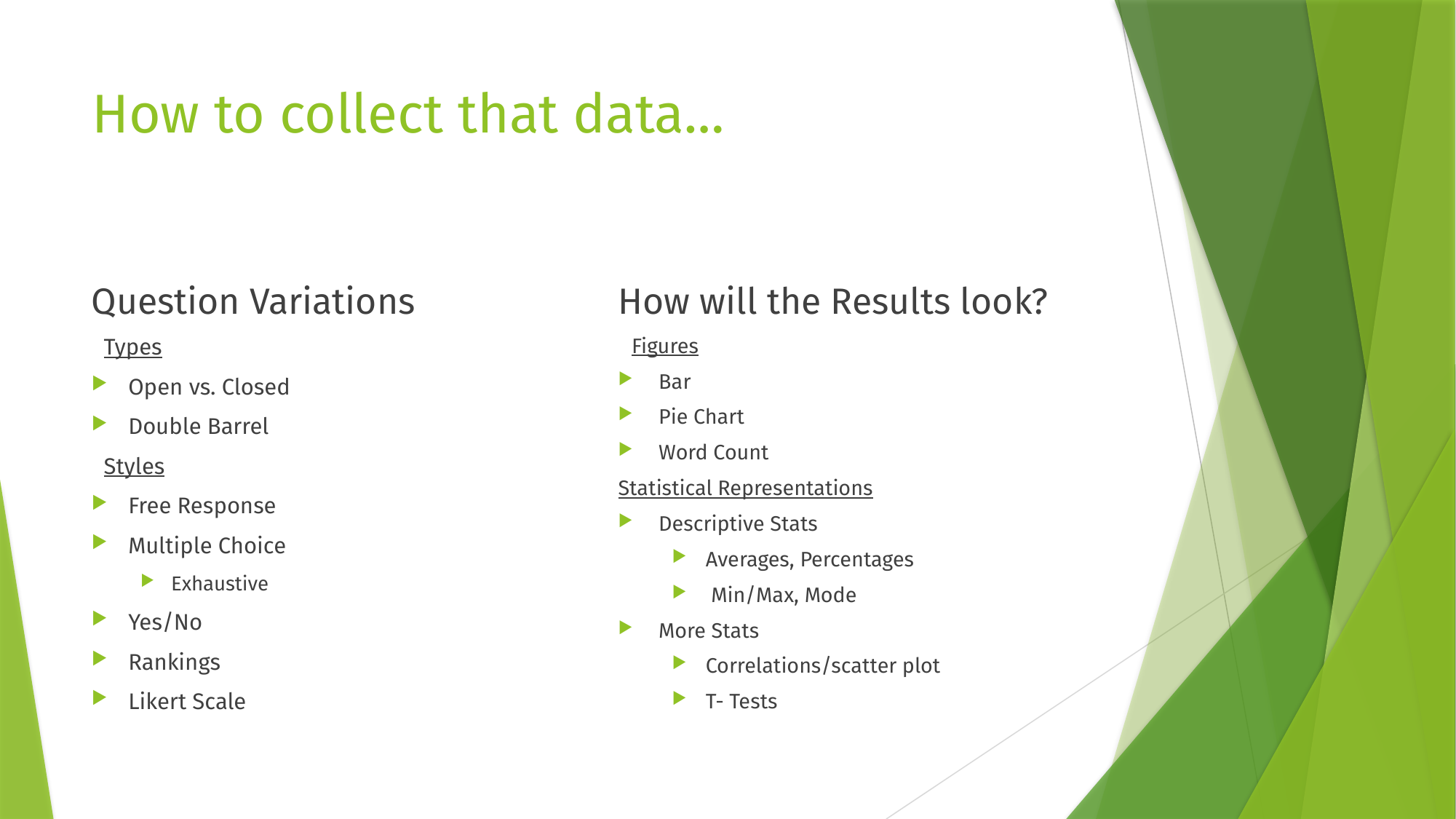

# How to collect that data…
Question Variations
How will the Results look?
Types
Open vs. Closed
Double Barrel
Styles
Free Response
Multiple Choice
Exhaustive
Yes/No
Rankings
Likert Scale

Figures
Bar
Pie Chart
Word Count
Statistical Representations
Descriptive Stats
Averages, Percentages
 Min/Max, Mode
More Stats
Correlations/scatter plot
T- Tests